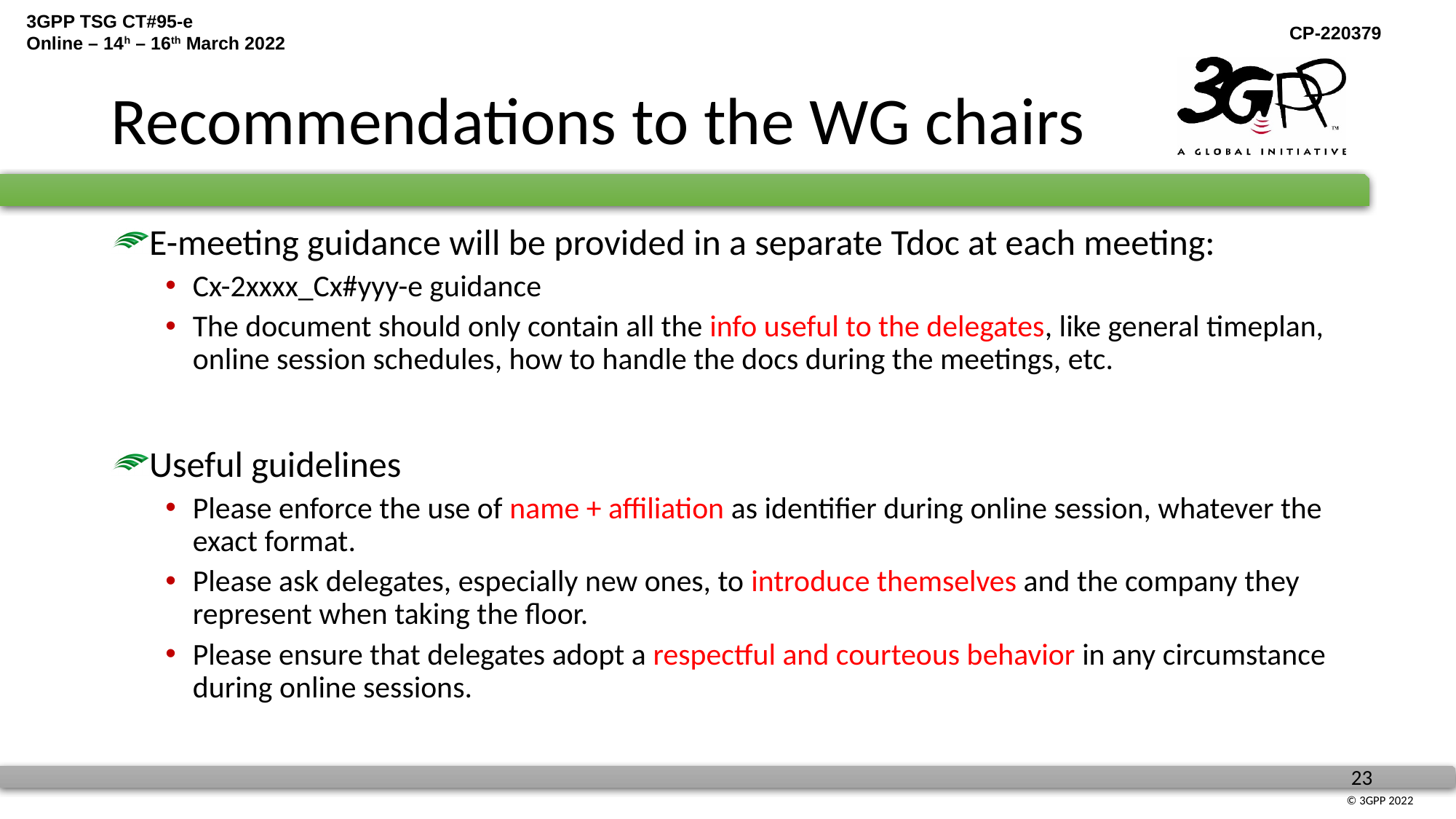

# Recommendations to the WG chairs
E-meeting guidance will be provided in a separate Tdoc at each meeting:
Cx-2xxxx_Cx#yyy-e guidance
The document should only contain all the info useful to the delegates, like general timeplan, online session schedules, how to handle the docs during the meetings, etc.

Useful guidelines
Please enforce the use of name + affiliation as identifier during online session, whatever the exact format.
Please ask delegates, especially new ones, to introduce themselves and the company they represent when taking the floor.
Please ensure that delegates adopt a respectful and courteous behavior in any circumstance during online sessions.